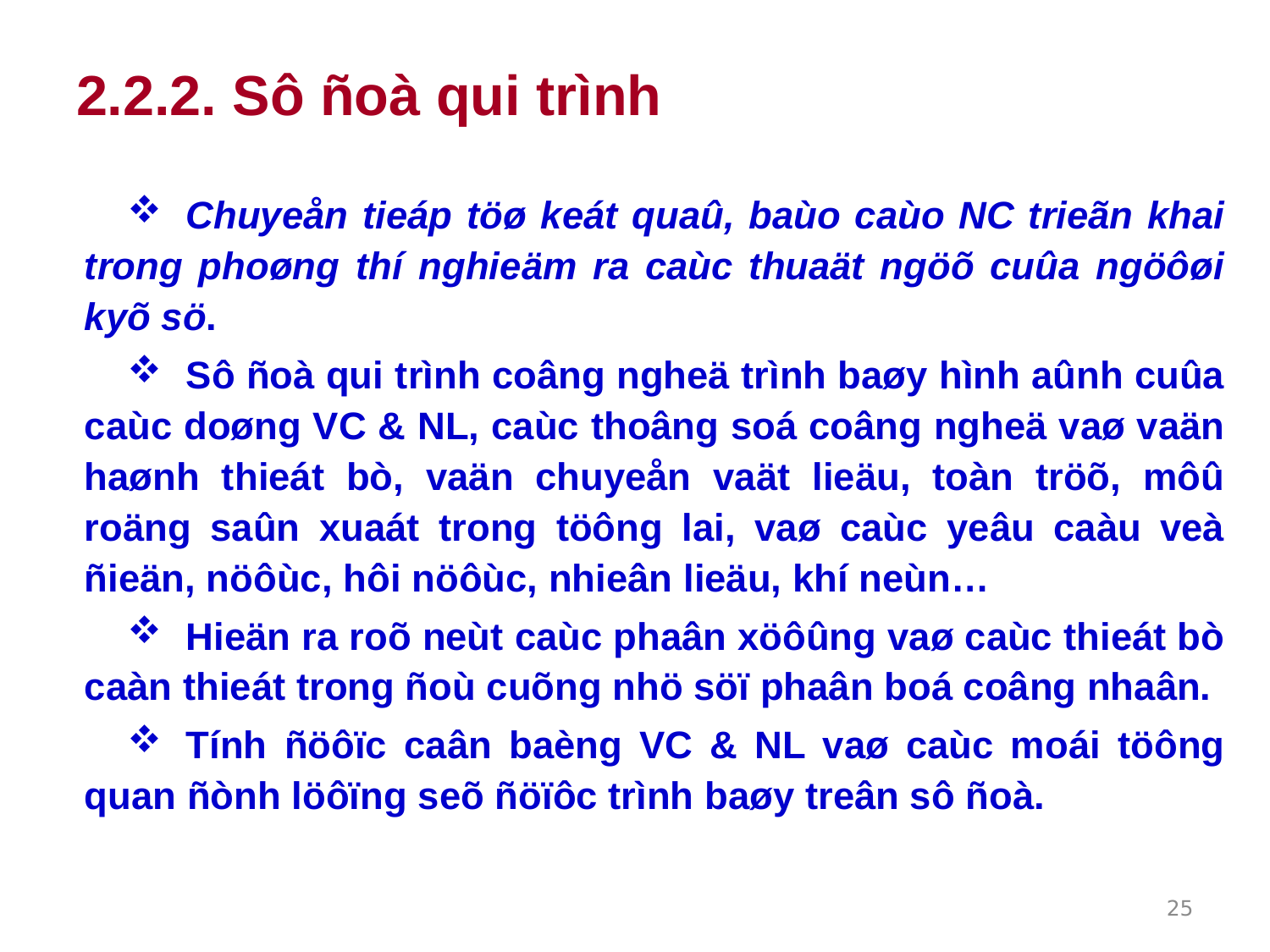

# 2.2.2. Sô ñoà qui trình
Chuyeån tieáp töø keát quaû, baùo caùo NC trieãn khai trong phoøng thí nghieäm ra caùc thuaät ngöõ cuûa ngöôøi kyõ sö.
Sô ñoà qui trình coâng ngheä trình baøy hình aûnh cuûa caùc doøng VC & NL, caùc thoâng soá coâng ngheä vaø vaän haønh thieát bò, vaän chuyeån vaät lieäu, toàn tröõ, môû roäng saûn xuaát trong töông lai, vaø caùc yeâu caàu veà ñieän, nöôùc, hôi nöôùc, nhieân lieäu, khí neùn…
Hieän ra roõ neùt caùc phaân xöôûng vaø caùc thieát bò caàn thieát trong ñoù cuõng nhö söï phaân boá coâng nhaân.
Tính ñöôïc caân baèng VC & NL vaø caùc moái töông quan ñònh löôïng seõ ñöïôc trình baøy treân sô ñoà.
25